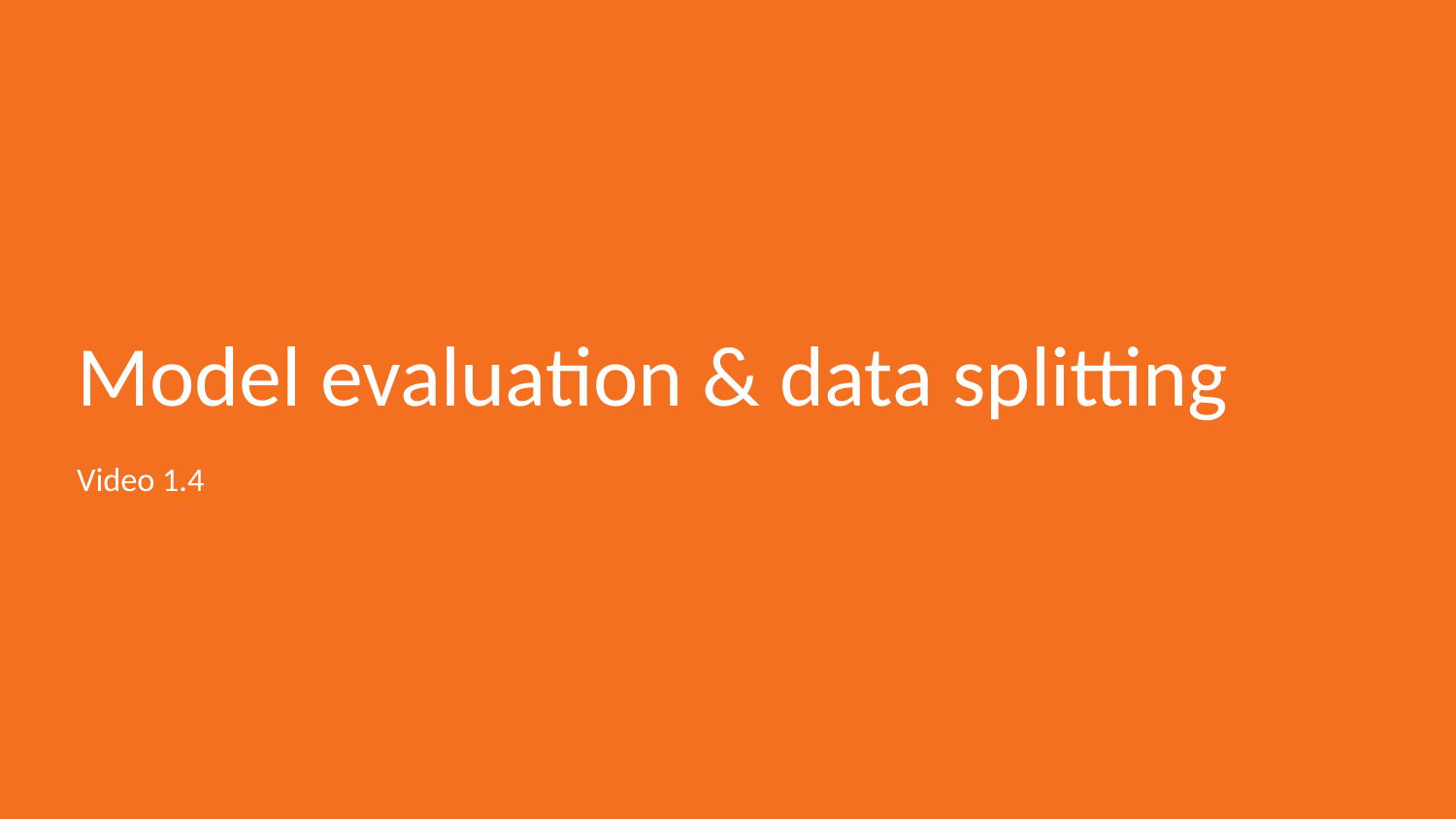

# Model evaluation & data splitting
Video 1.4